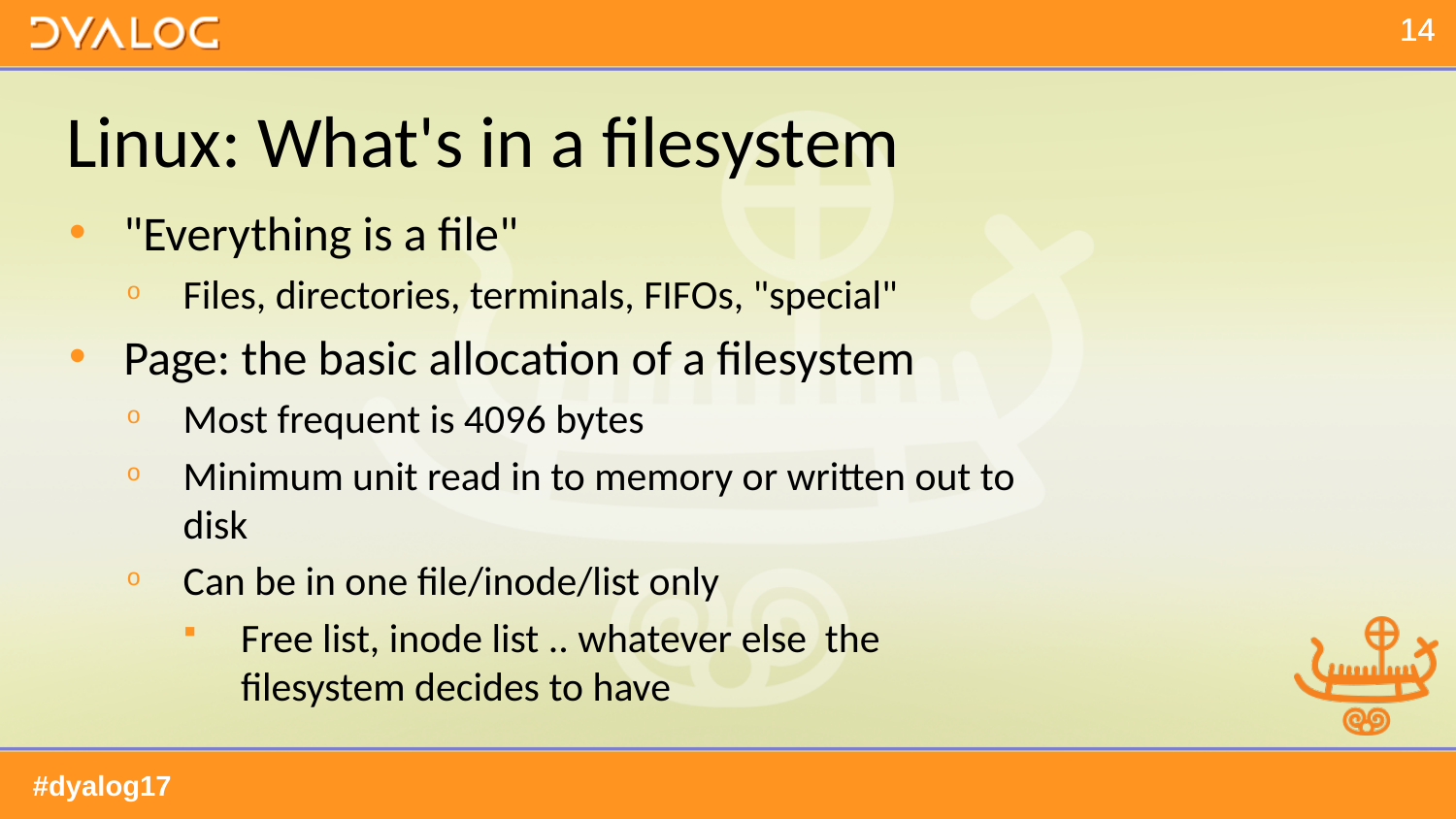

# Linux: What's in a filesystem

"Everything is a file"
Files, directories, terminals, FIFOs, "special"
Page: the basic allocation of a filesystem
Most frequent is 4096 bytes
Minimum unit read in to memory or written out to disk
Can be in one file/inode/list only
Free list, inode list .. whatever else  the filesystem decides to have